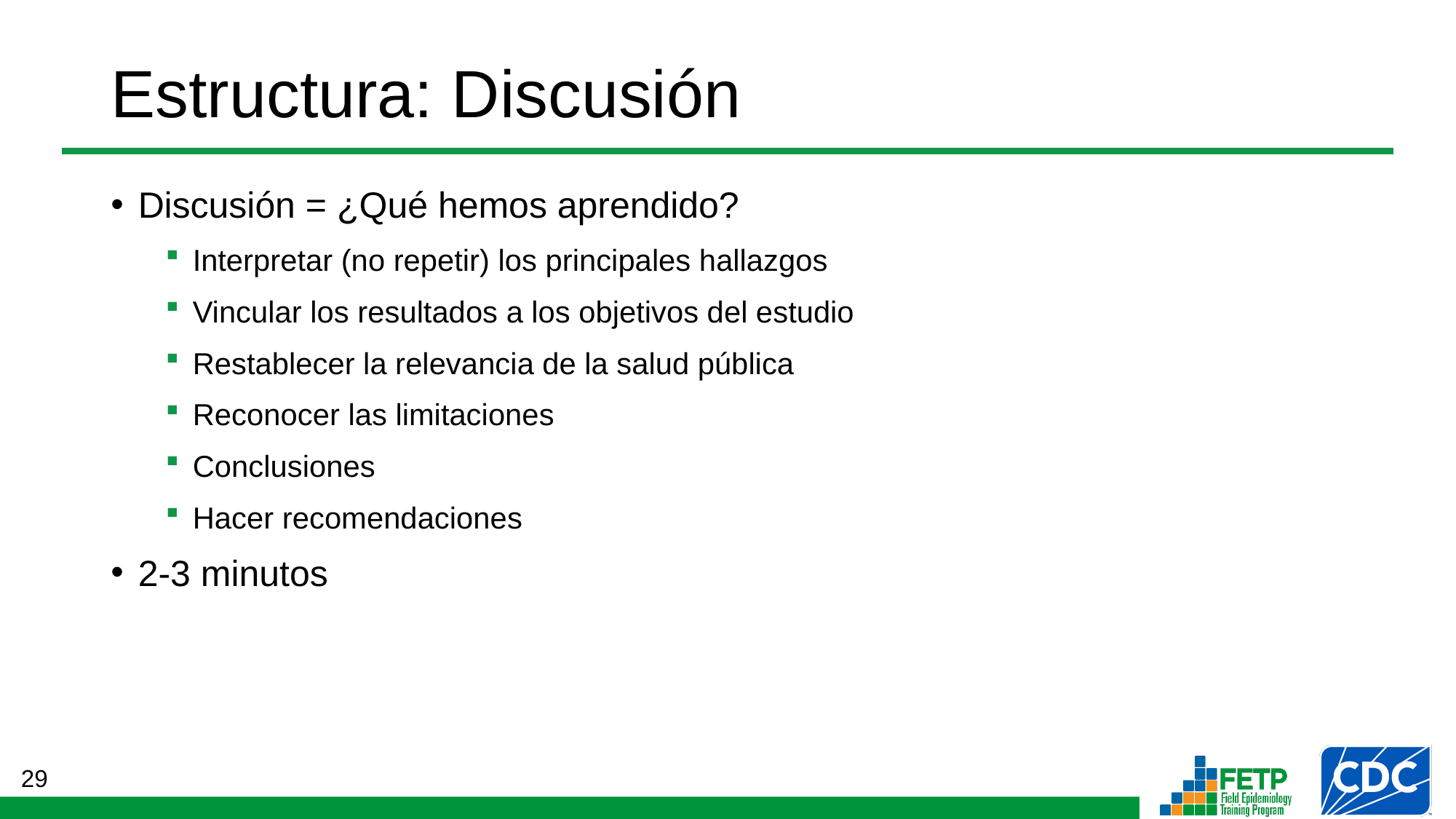

# Estructura: Discusión
Discusión = ¿Qué hemos aprendido?
Interpretar (no repetir) los principales hallazgos
Vincular los resultados a los objetivos del estudio
Restablecer la relevancia de la salud pública
Reconocer las limitaciones
Conclusiones
Hacer recomendaciones
2-3 minutos